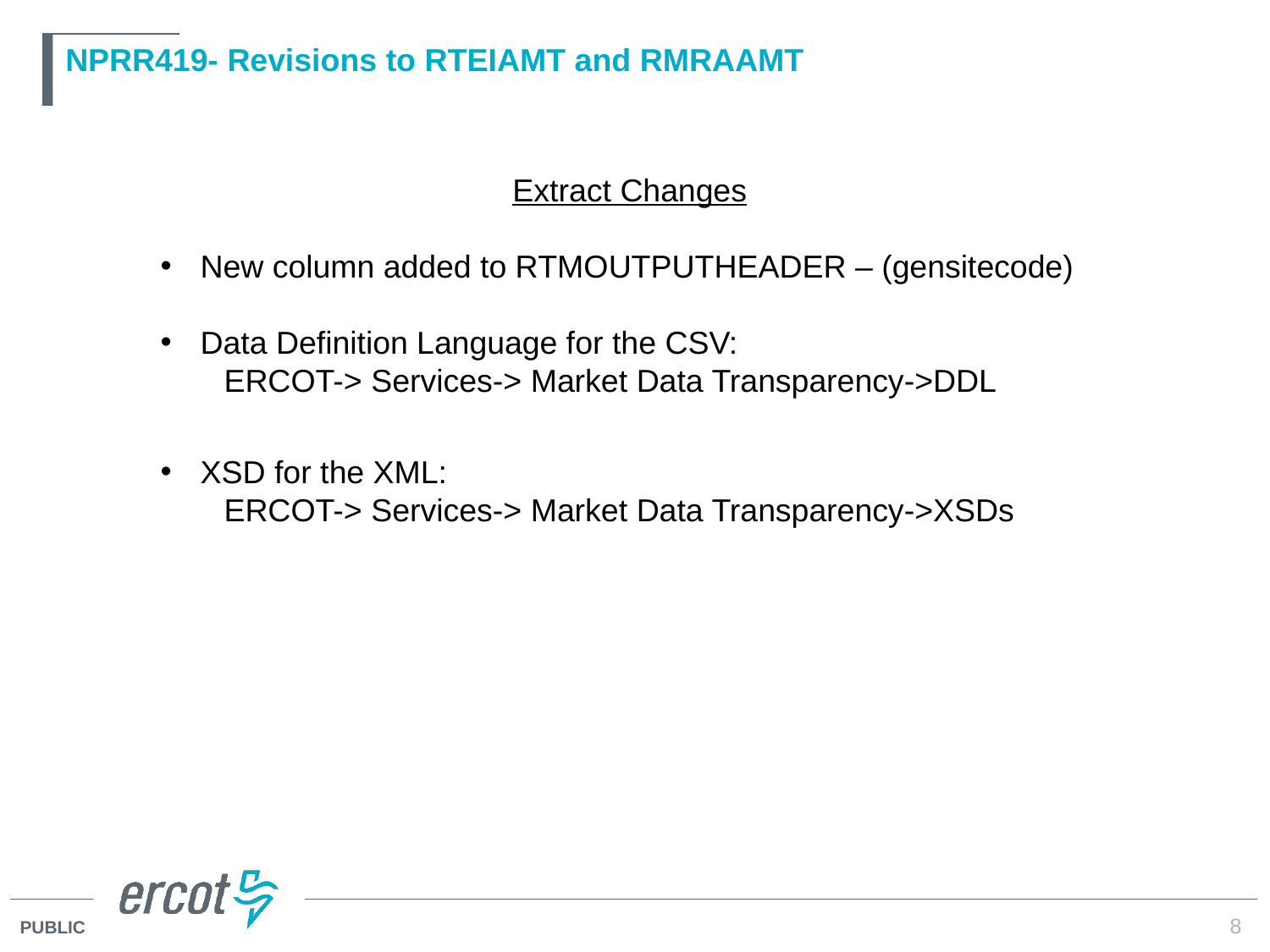

# NPRR419- Revisions to RTEIAMT and RMRAAMT

Extract Changes

New column added to RTMOUTPUTHEADER – (gensitecode)

Data Definition Language for the CSV:
ERCOT-> Services-> Market Data Transparency->DDL

XSD for the XML:
ERCOT-> Services-> Market Data Transparency->XSDs

8